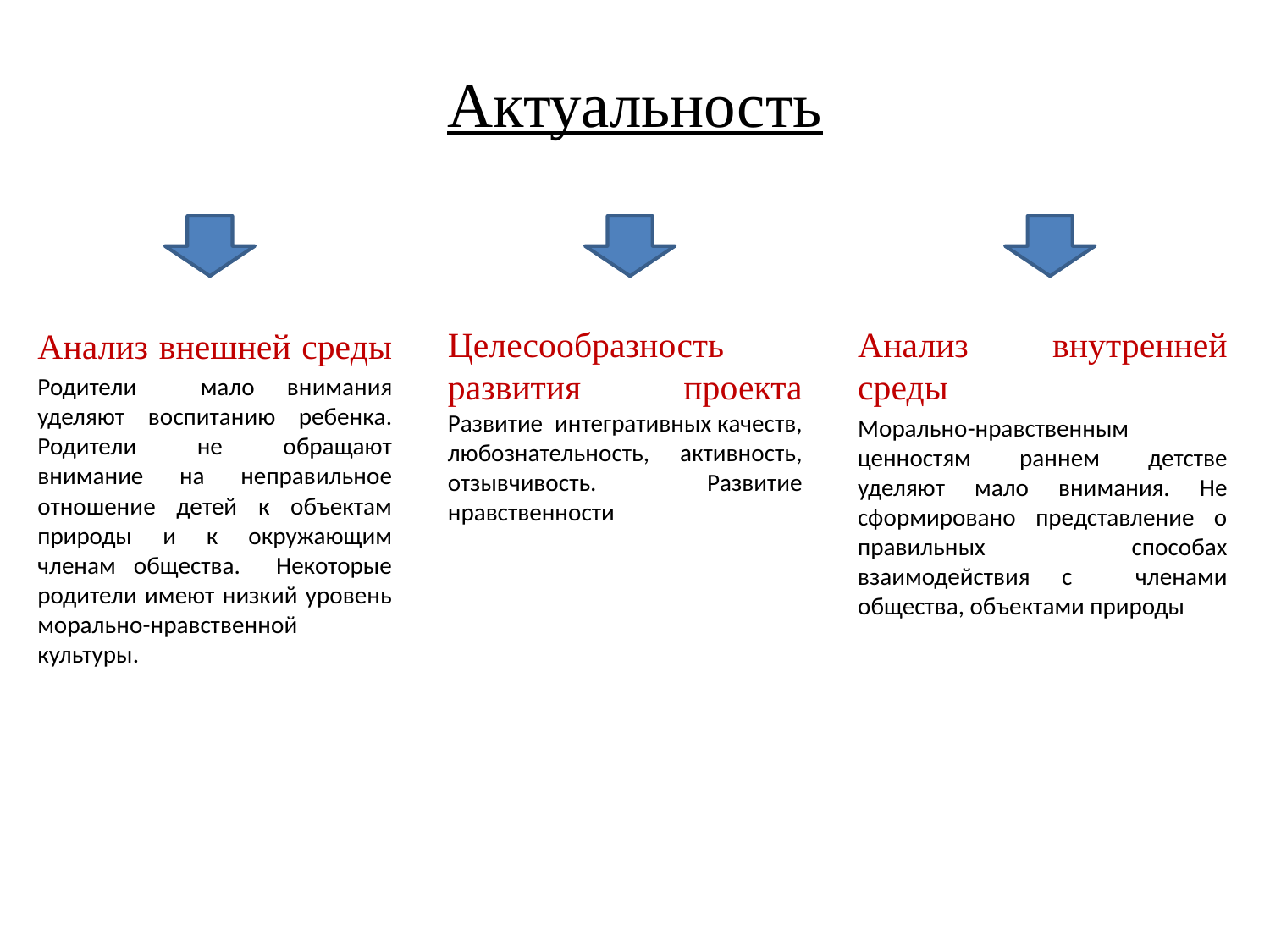

# Актуальность

Целесообразность развития проекта Развитие  интегративных качеств, любознательность, активность, отзывчивость. Развитие нравственности
Анализ внутренней среды
Морально-нравственным ценностям раннем детстве уделяют мало внимания. Не сформировано представление о правильных способах взаимодействия с  членами общества, объектами природы

Анализ внешней среды
Родители  мало внимания уделяют воспитанию ребенка. Родители не обращают внимание на неправильное отношение детей к объектам природы и к окружающим членам общества.  Некоторые родители имеют низкий уровень морально-нравственной  культуры.